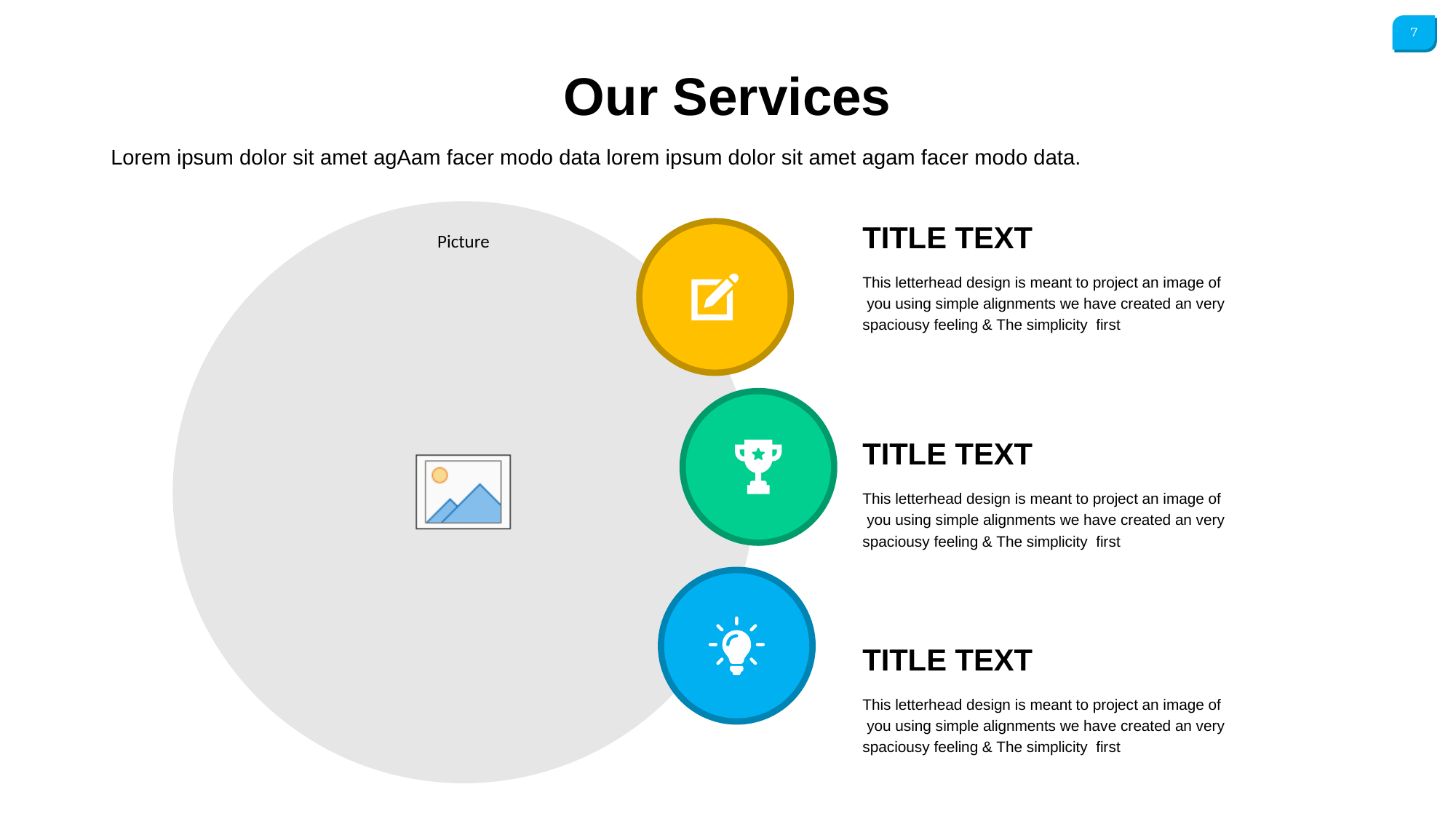

Our Services
Lorem ipsum dolor sit amet agAam facer modo data lorem ipsum dolor sit amet agam facer modo data.

TITLE TEXT
This letterhead design is meant to project an image of
 you using simple alignments we have created an very spaciousy feeling & The simplicity  first

TITLE TEXT
This letterhead design is meant to project an image of
 you using simple alignments we have created an very spaciousy feeling & The simplicity  first

TITLE TEXT
This letterhead design is meant to project an image of
 you using simple alignments we have created an very spaciousy feeling & The simplicity  first